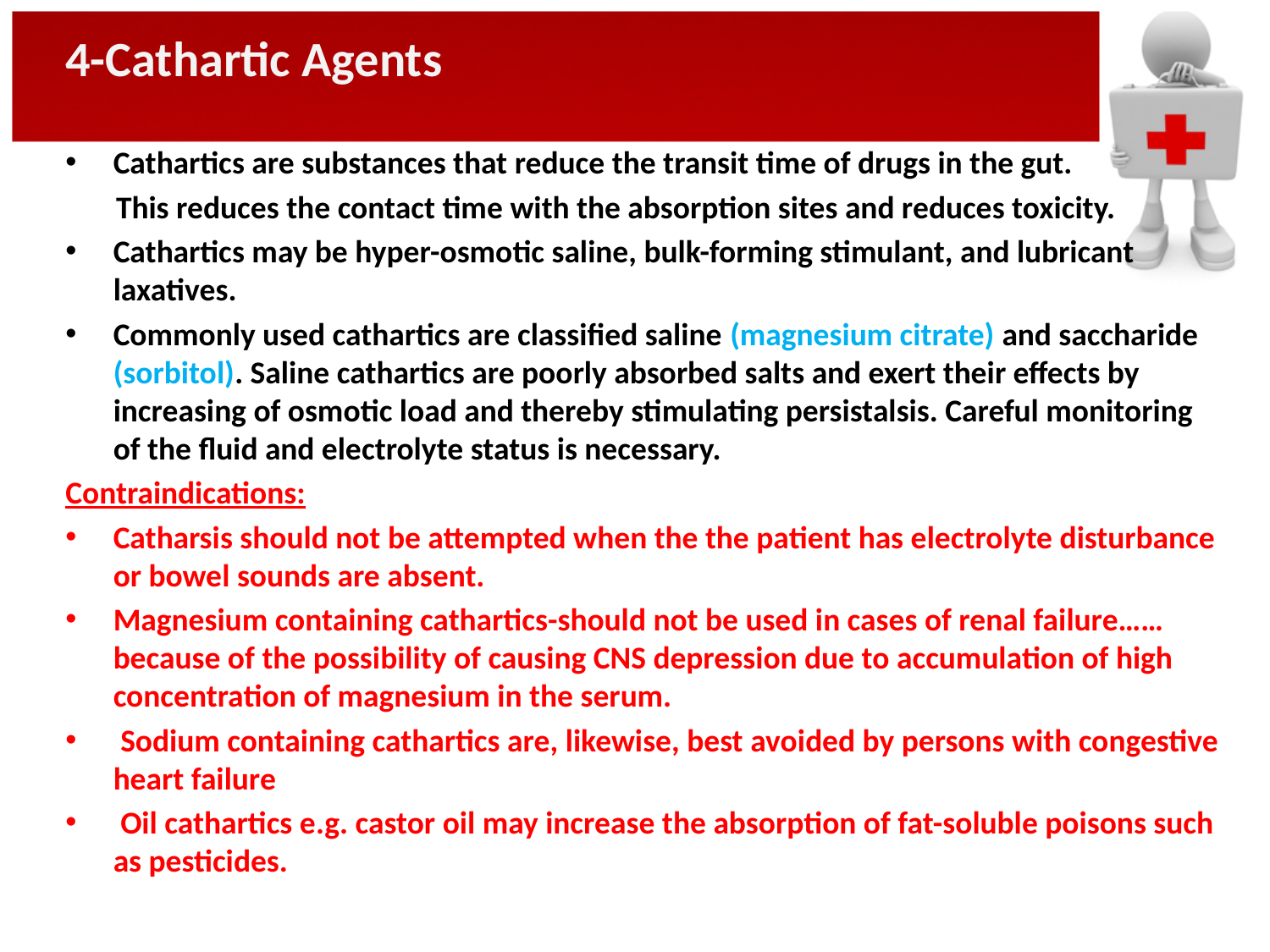

4-Cathartic Agents

Cathartics are substances that reduce the transit time of drugs in the gut.
       This reduces the contact time with the absorption sites and reduces toxicity.
Cathartics may be hyper-osmotic saline, bulk-forming stimulant, and lubricant laxatives.
Commonly used cathartics are classified saline (magnesium citrate) and saccharide (sorbitol). Saline cathartics are poorly absorbed salts and exert their effects by increasing of osmotic load and thereby stimulating persistalsis. Careful monitoring of the fluid and electrolyte status is necessary.
Contraindications:
Catharsis should not be attempted when the the patient has electrolyte disturbance or bowel sounds are absent.
Magnesium containing cathartics-should not be used in cases of renal failure…… because of the possibility of causing CNS depression due to accumulation of high concentration of magnesium in the serum.
 Sodium containing cathartics are, likewise, best avoided by persons with congestive heart failure
 Oil cathartics e.g. castor oil may increase the absorption of fat-soluble poisons such as pesticides.